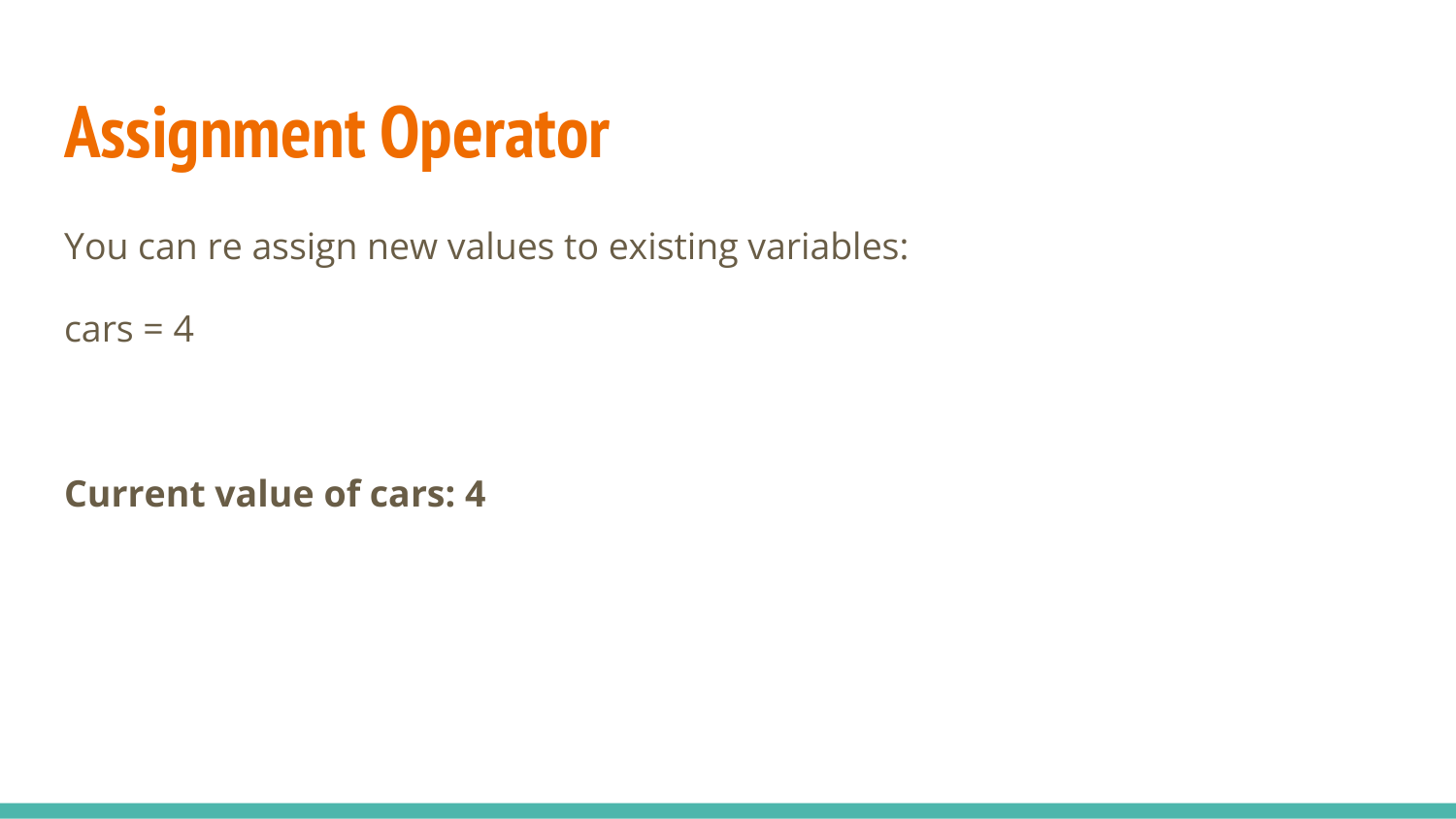

# Assignment Operator
You can re assign new values to existing variables:
cars = 4

Current value of cars: 4